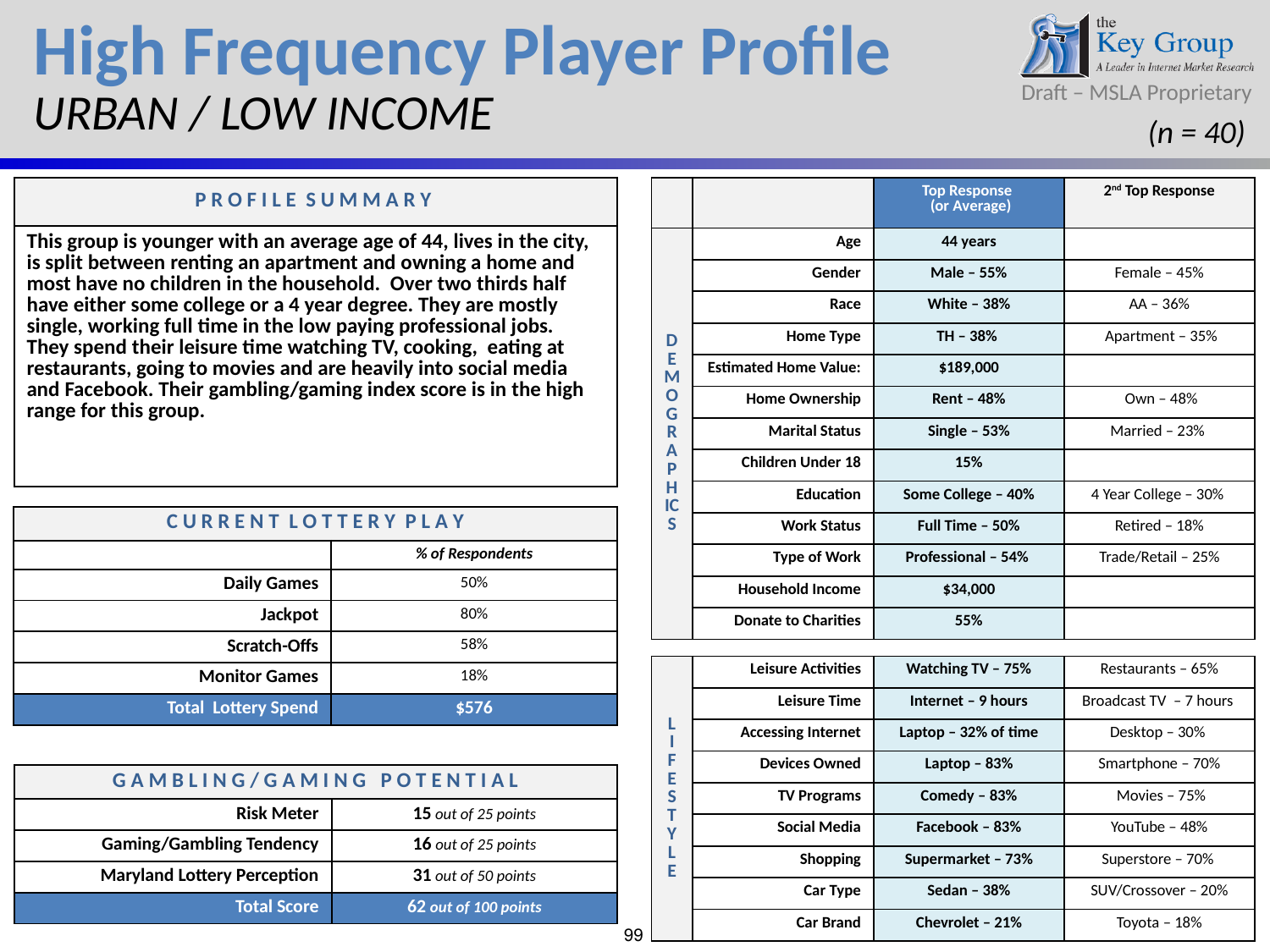

High Frequency Player Profile
URBAN / LOW INCOME
(n = 40)
| P R O F I L E S U M M A R Y |
| --- |
| This group is younger with an average age of 44, lives in the city, is split between renting an apartment and owning a home and most have no children in the household. Over two thirds half have either some college or a 4 year degree. They are mostly single, working full time in the low paying professional jobs. They spend their leisure time watching TV, cooking, eating at restaurants, going to movies and are heavily into social media and Facebook. Their gambling/gaming index score is in the high range for this group. |
|  |  | Top Response (or Average) | 2nd Top Response |
| --- | --- | --- | --- |
| DEMOGRAPHICS | Age | 44 years |  |
|  | Gender | Male – 55% | Female – 45% |
|  | Race | White – 38% | AA – 36% |
|  | Home Type | TH – 38% | Apartment – 35% |
|  | Estimated Home Value: | $189,000 |  |
|  | Home Ownership | Rent – 48% | Own – 48% |
|  | Marital Status | Single – 53% | Married – 23% |
|  | Children Under 18 | 15% |  |
|  | Education | Some College – 40% | 4 Year College – 30% |
|  | Work Status | Full Time – 50% | Retired – 18% |
|  | Type of Work | Professional – 54% | Trade/Retail – 25% |
|  | Household Income | $34,000 |  |
|  | Donate to Charities | 55% |  |
|  |  |  |  |
| L I F E S TY L E | Leisure Activities | Watching TV – 75% | Restaurants – 65% |
|  | Leisure Time | Internet – 9 hours | Broadcast TV – 7 hours |
|  | Accessing Internet | Laptop – 32% of time | Desktop – 30% |
|  | Devices Owned | Laptop – 83% | Smartphone – 70% |
|  | TV Programs | Comedy – 83% | Movies – 75% |
|  | Social Media | Facebook – 83% | YouTube – 48% |
|  | Shopping | Supermarket – 73% | Superstore – 70% |
|  | Car Type | Sedan – 38% | SUV/Crossover – 20% |
|  | Car Brand | Chevrolet – 21% | Toyota – 18% |
| C U R R E N T L O T T E R Y P L A Y |  |
| --- | --- |
|  | % of Respondents |
| Daily Games | 50% |
| Jackpot | 80% |
| Scratch-Offs | 58% |
| Monitor Games | 18% |
| Total Lottery Spend | $576 |
| G A M B L I N G / G A M I N G P O T E N T I A L |  |
| --- | --- |
| Risk Meter | 15 out of 25 points |
| Gaming/Gambling Tendency | 16 out of 25 points |
| Maryland Lottery Perception | 31 out of 50 points |
| Total Score | 62 out of 100 points |